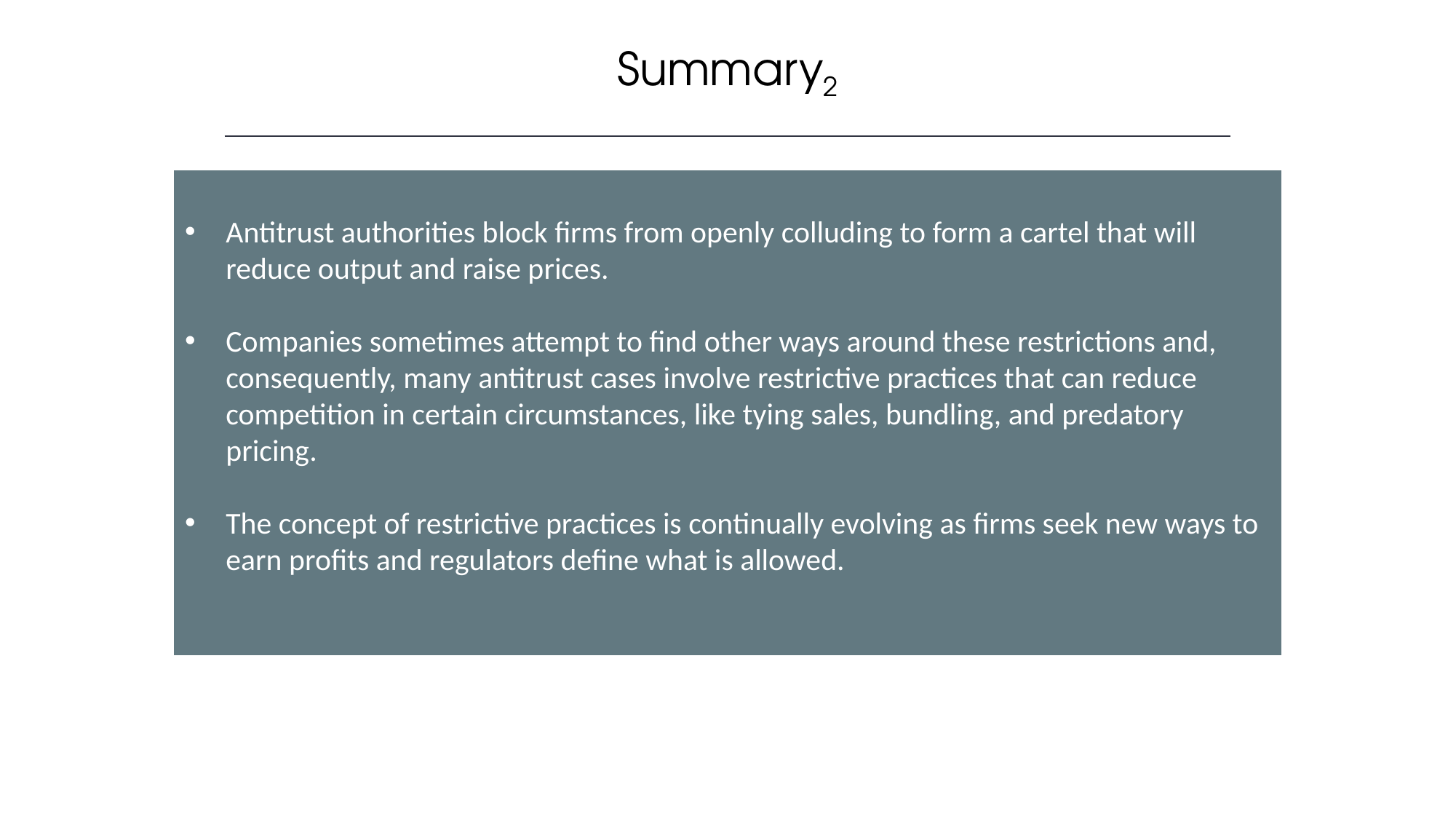

Summary2

Antitrust authorities block firms from openly colluding to form a cartel that will reduce output and raise prices.

Companies sometimes attempt to find other ways around these restrictions and, consequently, many antitrust cases involve restrictive practices that can reduce competition in certain circumstances, like tying sales, bundling, and predatory pricing.

The concept of restrictive practices is continually evolving as firms seek new ways to earn profits and regulators define what is allowed.